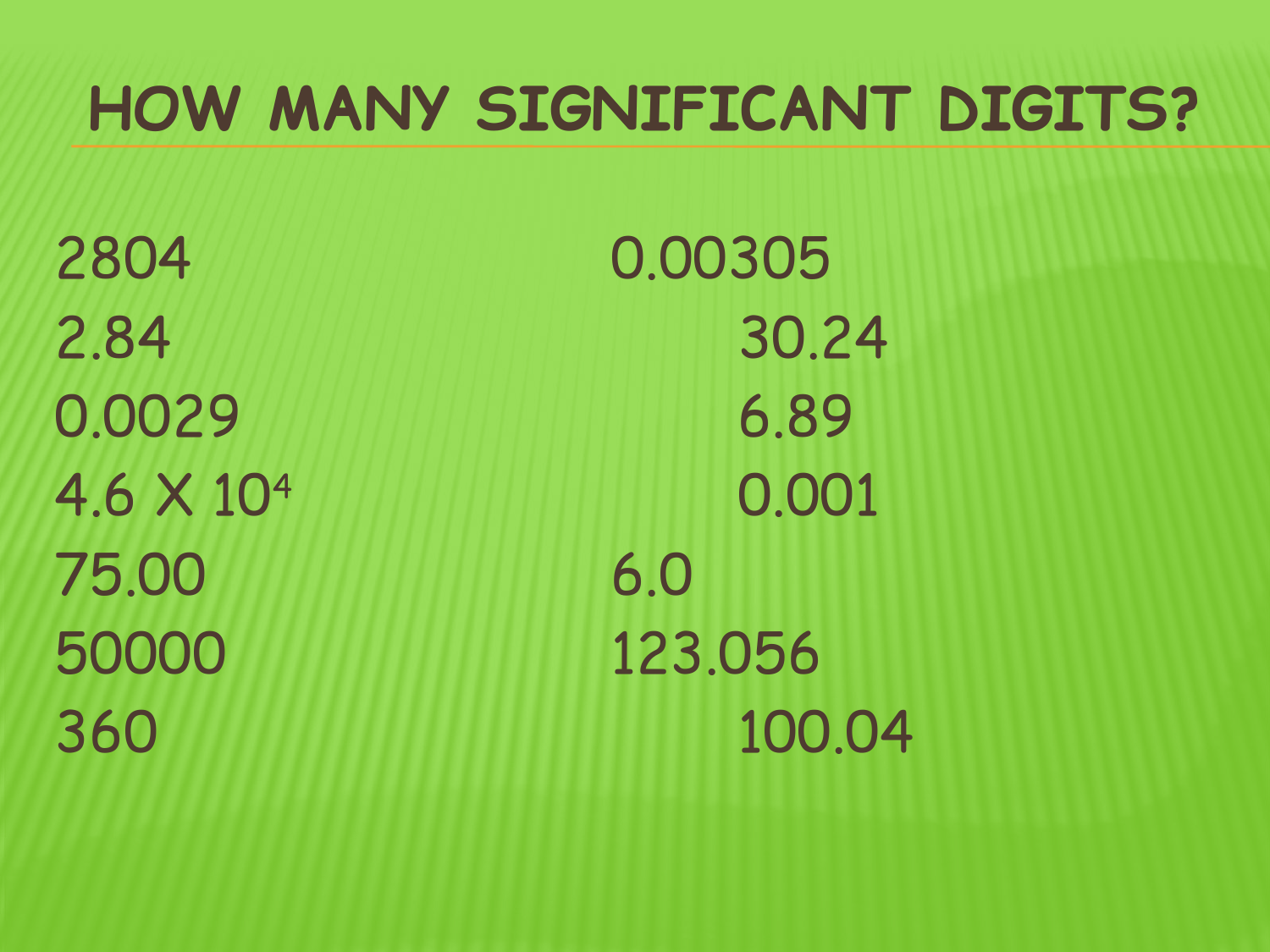

# HOW MANY SIGNIFICANT DIGITS?
2804				0.00305
2.84					30.24
0.0029				6.89
4.6 X 104				0.001
75.00				6.0
50000				123.056
360					100.04